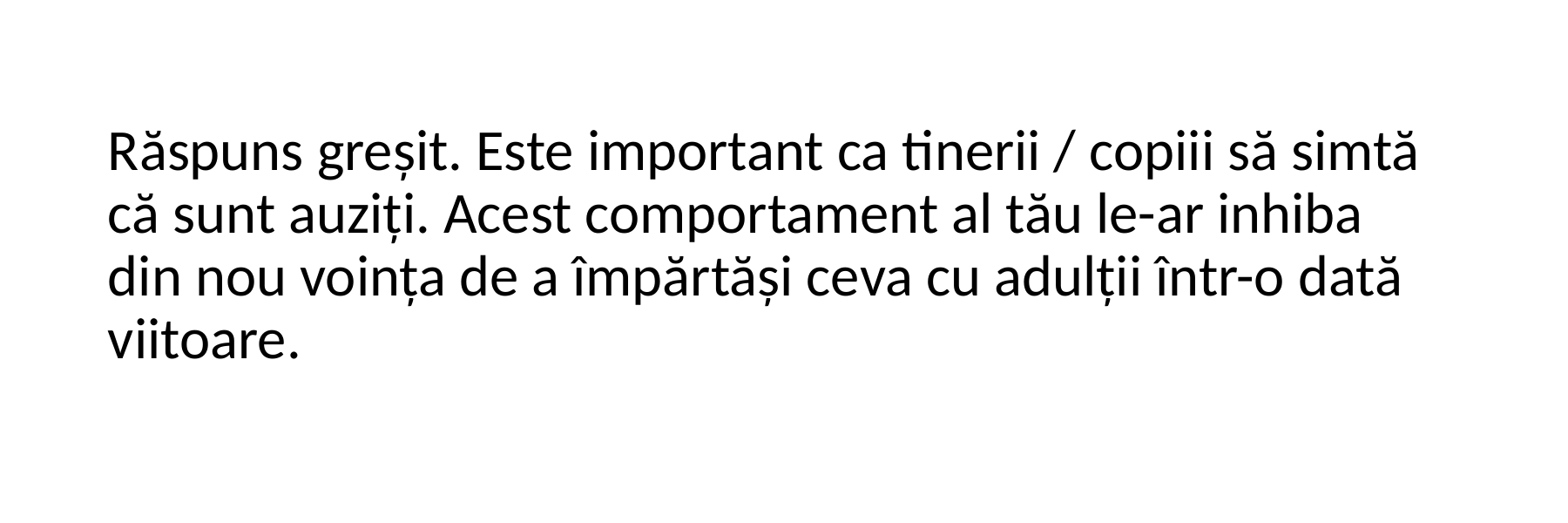

Răspuns greșit. Este important ca tinerii / copiii să simtă că sunt auziți. Acest comportament al tău le-ar inhiba din nou voința de a împărtăși ceva cu adulții într-o dată viitoare.